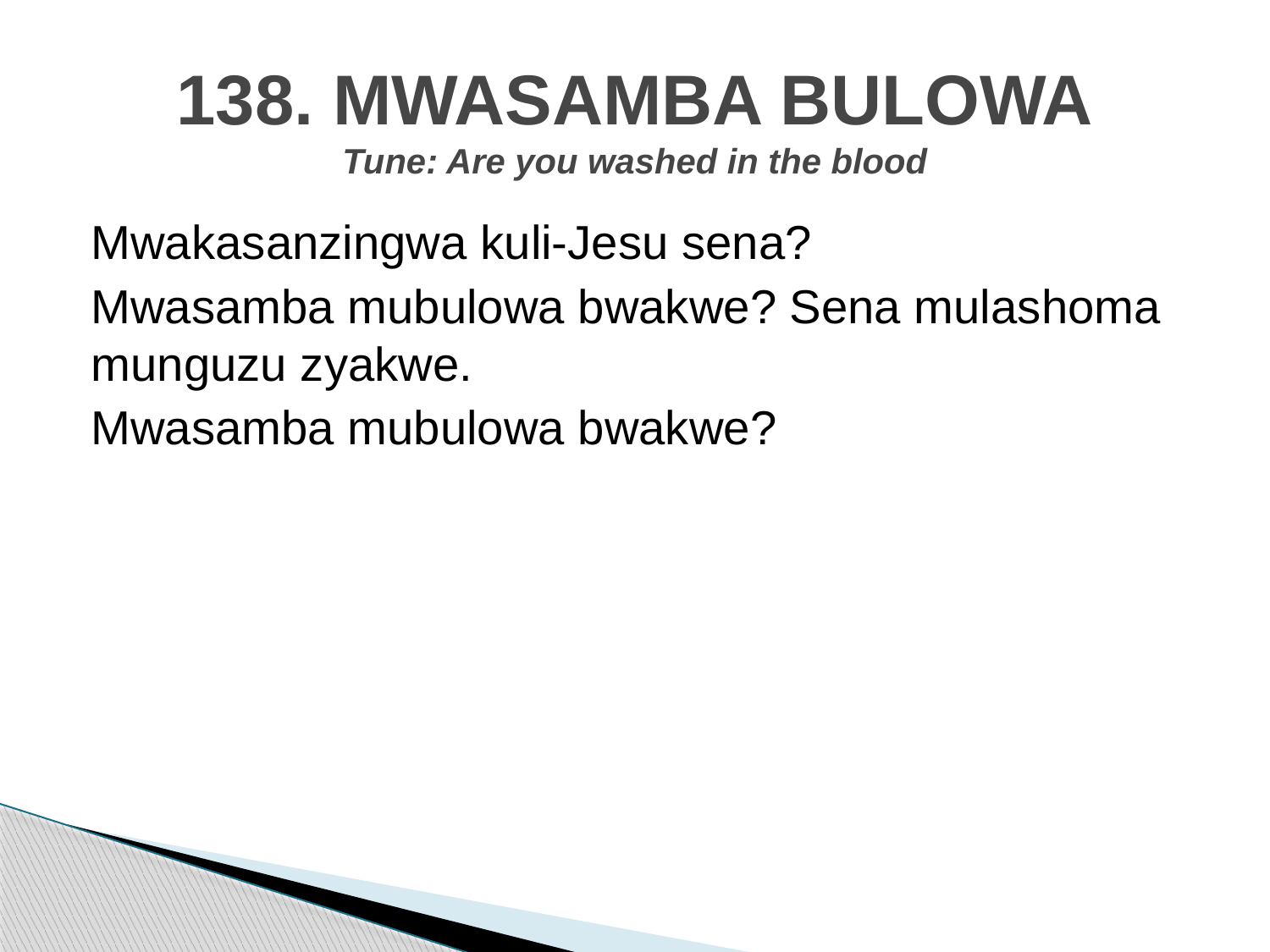

# 138. MWASAMBA BULOWA Tune: Are you washed in the blood
Mwakasanzingwa kuli-Jesu sena?
Mwasamba mubulowa bwakwe? Sena mulashoma munguzu zyakwe.
Mwasamba mubulowa bwakwe?